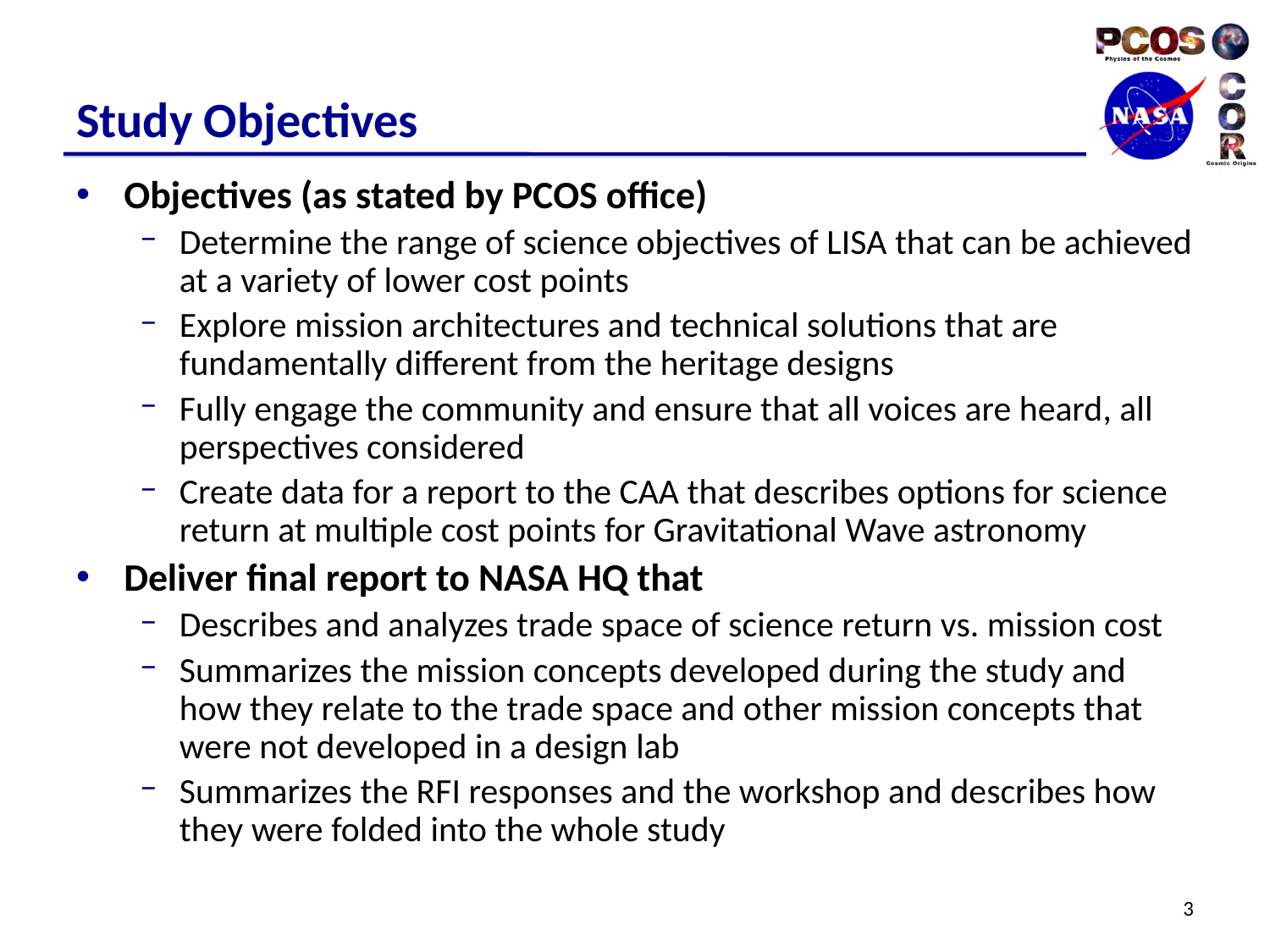

# Study Objectives
Objectives (as stated by PCOS office)
Determine the range of science objectives of LISA that can be achieved at a variety of lower cost points
Explore mission architectures and technical solutions that are fundamentally different from the heritage designs
Fully engage the community and ensure that all voices are heard, all perspectives considered
Create data for a report to the CAA that describes options for science return at multiple cost points for Gravitational Wave astronomy
Deliver final report to NASA HQ that
Describes and analyzes trade space of science return vs. mission cost
Summarizes the mission concepts developed during the study and how they relate to the trade space and other mission concepts that were not developed in a design lab
Summarizes the RFI responses and the workshop and describes how they were folded into the whole study

3